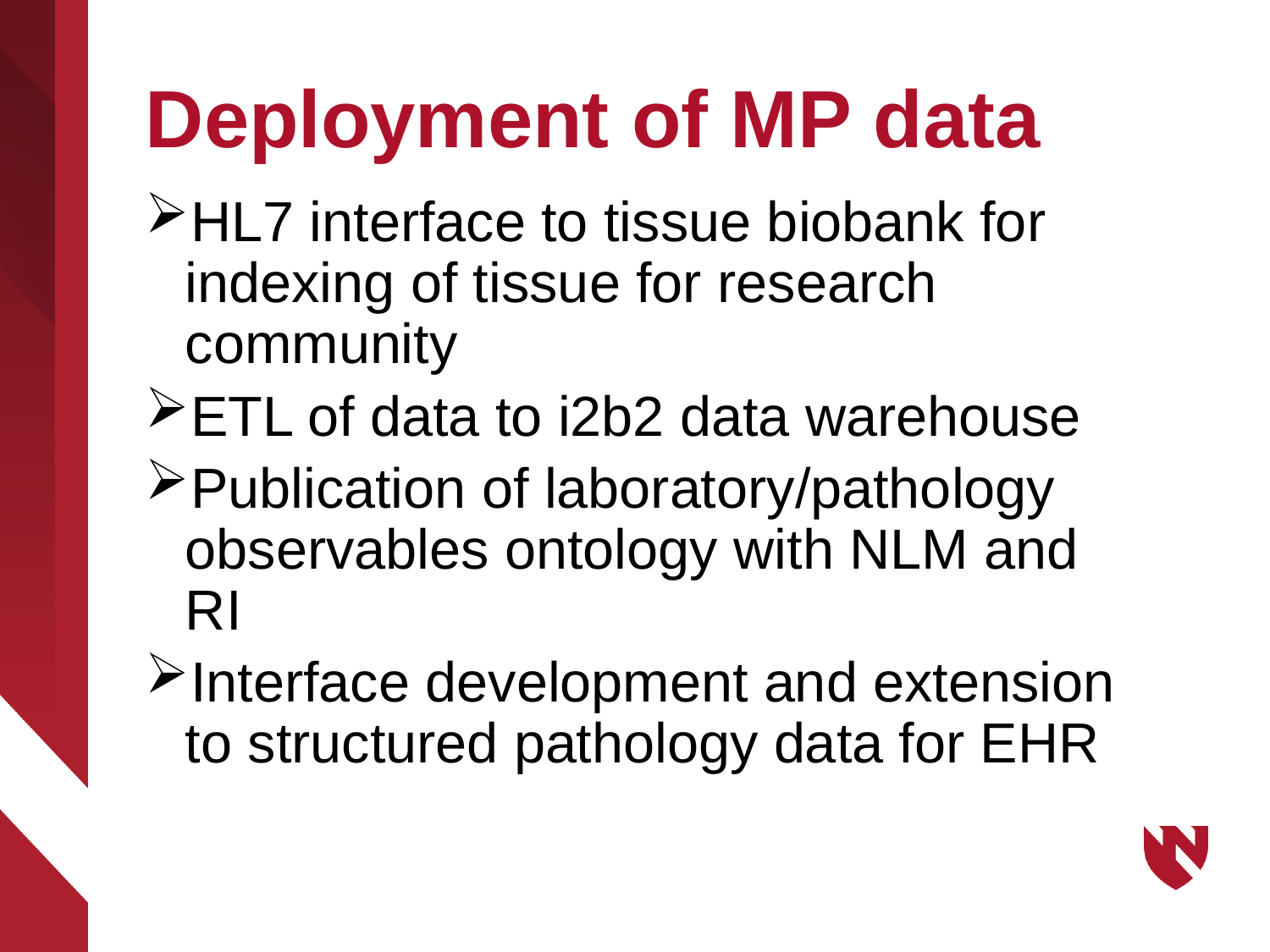

# Deployment of MP data
HL7 interface to tissue biobank for indexing of tissue for research community
ETL of data to i2b2 data warehouse
Publication of laboratory/pathology observables ontology with NLM and RI
Interface development and extension to structured pathology data for EHR